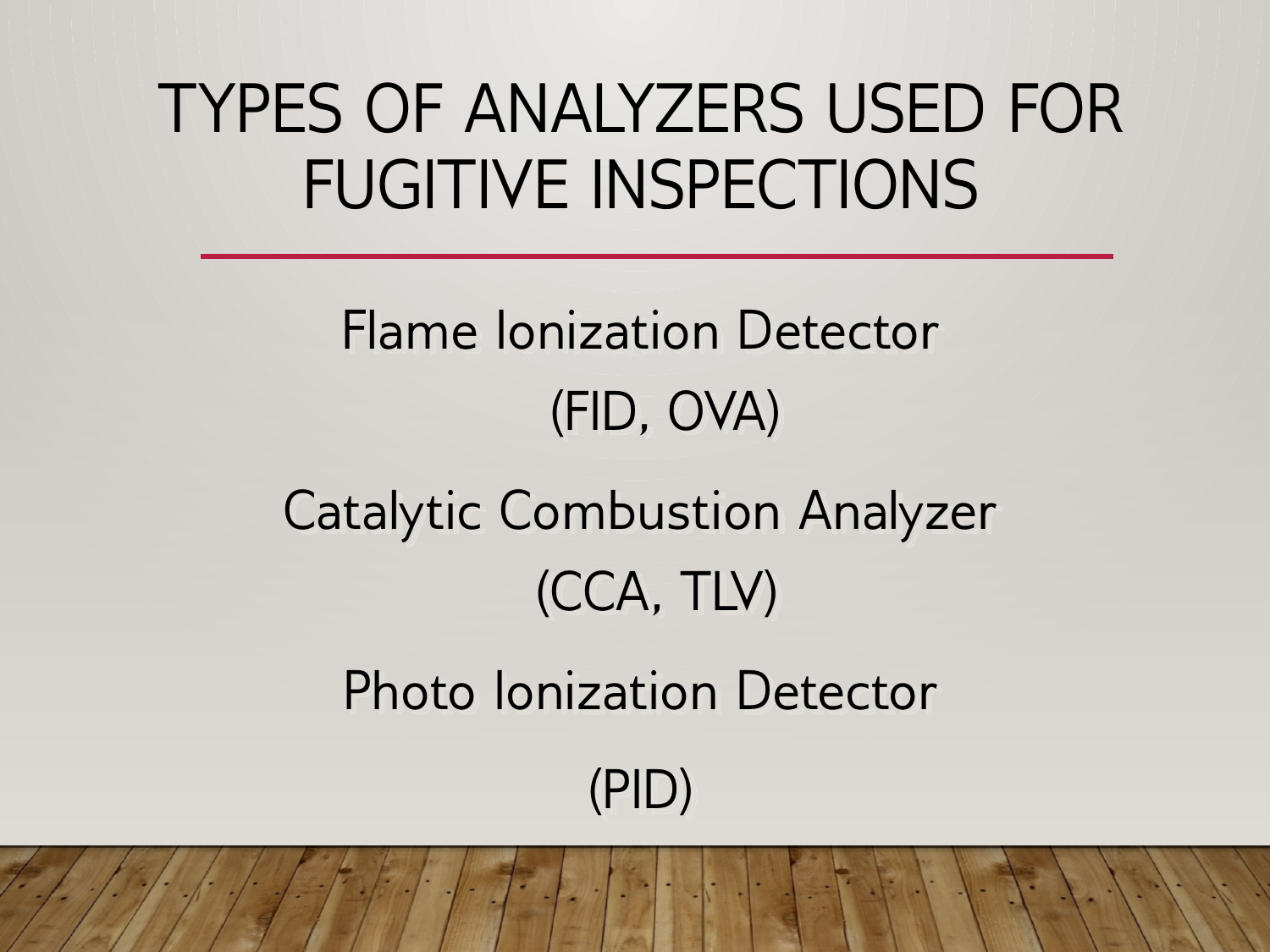

# Types of Analyzers Used for Fugitive Inspections

Flame Ionization Detector
(FID, OVA)
Catalytic Combustion Analyzer
(CCA, TLV)
Photo Ionization Detector
(PID)